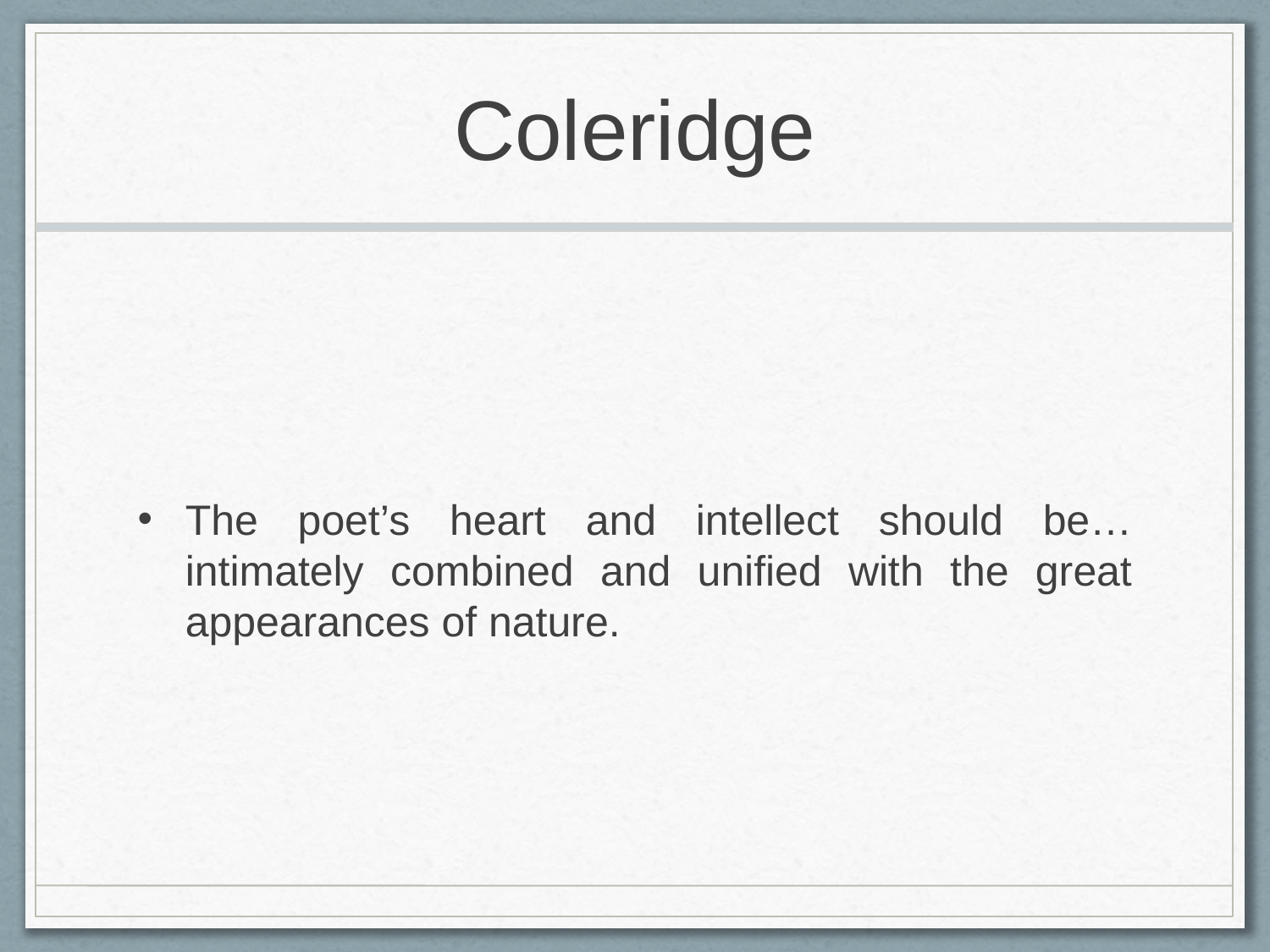

# Coleridge
The poet’s heart and intellect should be…intimately combined and unified with the great appearances of nature.